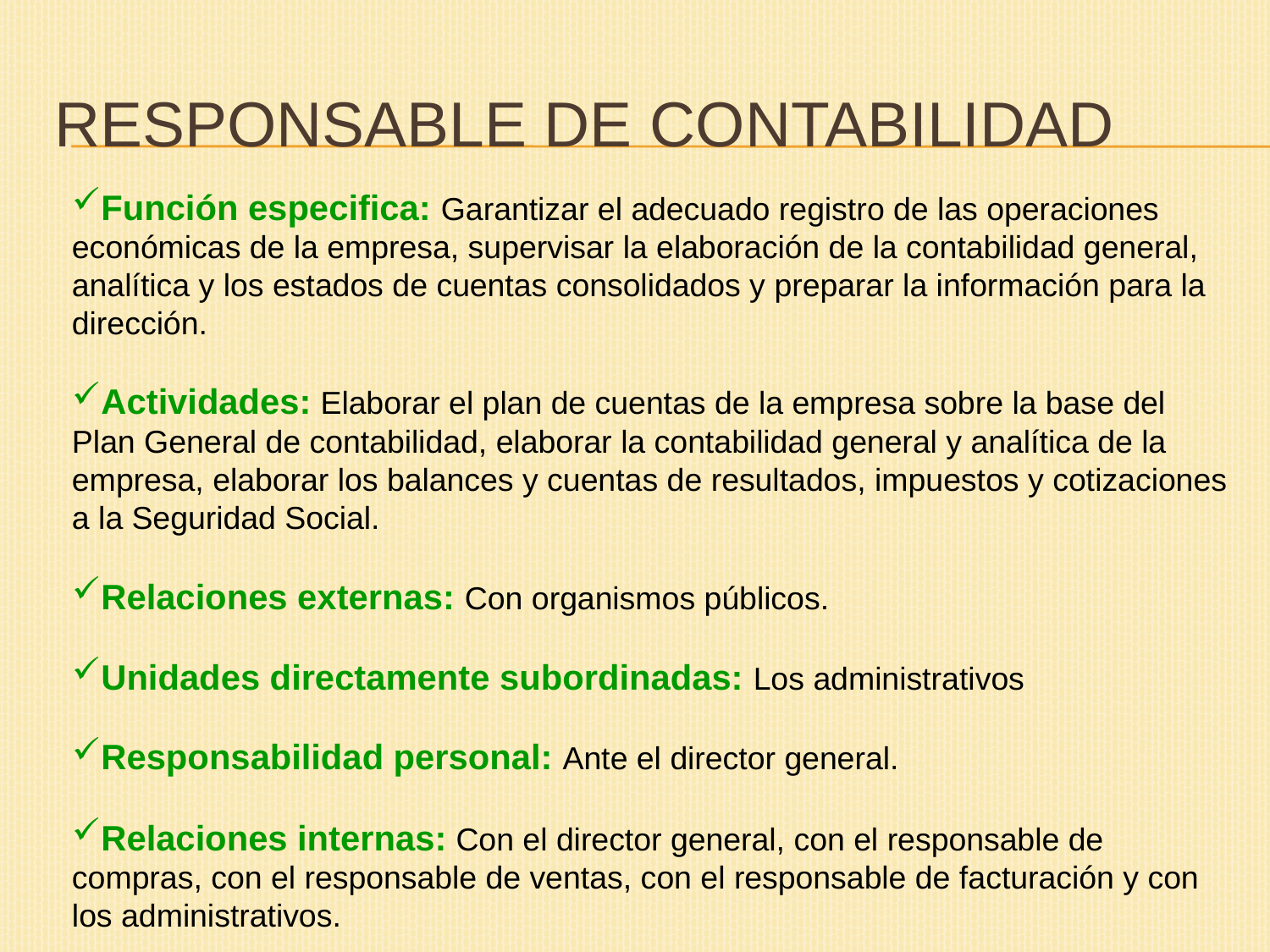

# Responsable de contabilidad
Función especifica: Garantizar el adecuado registro de las operaciones económicas de la empresa, supervisar la elaboración de la contabilidad general, analítica y los estados de cuentas consolidados y preparar la información para la dirección.

Actividades: Elaborar el plan de cuentas de la empresa sobre la base del Plan General de contabilidad, elaborar la contabilidad general y analítica de la empresa, elaborar los balances y cuentas de resultados, impuestos y cotizaciones a la Seguridad Social.

Relaciones externas: Con organismos públicos.

Unidades directamente subordinadas: Los administrativos

Responsabilidad personal: Ante el director general.

Relaciones internas: Con el director general, con el responsable de compras, con el responsable de ventas, con el responsable de facturación y con los administrativos.